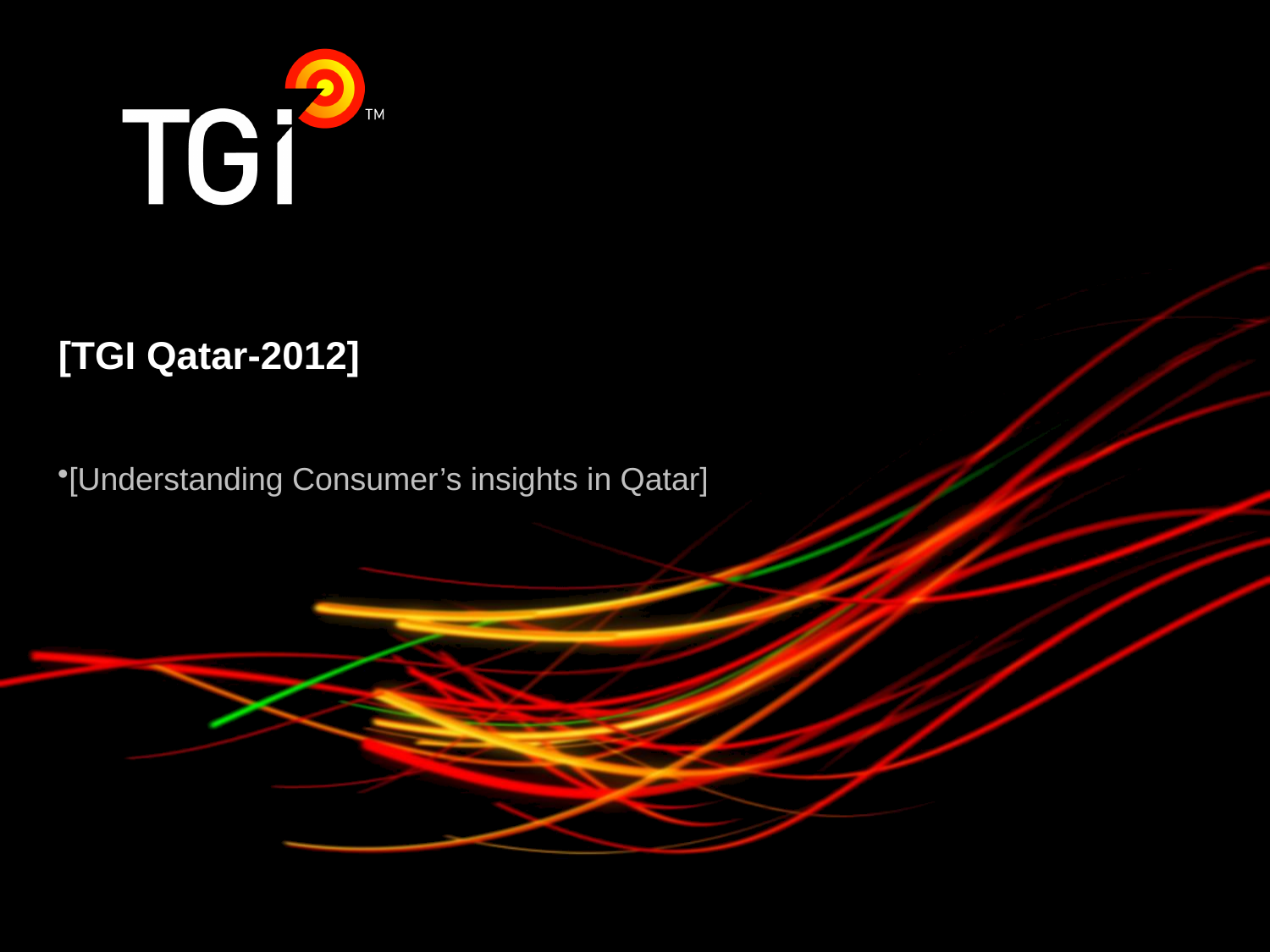

# [TGI Qatar-2012]
[Understanding Consumer’s insights in Qatar]